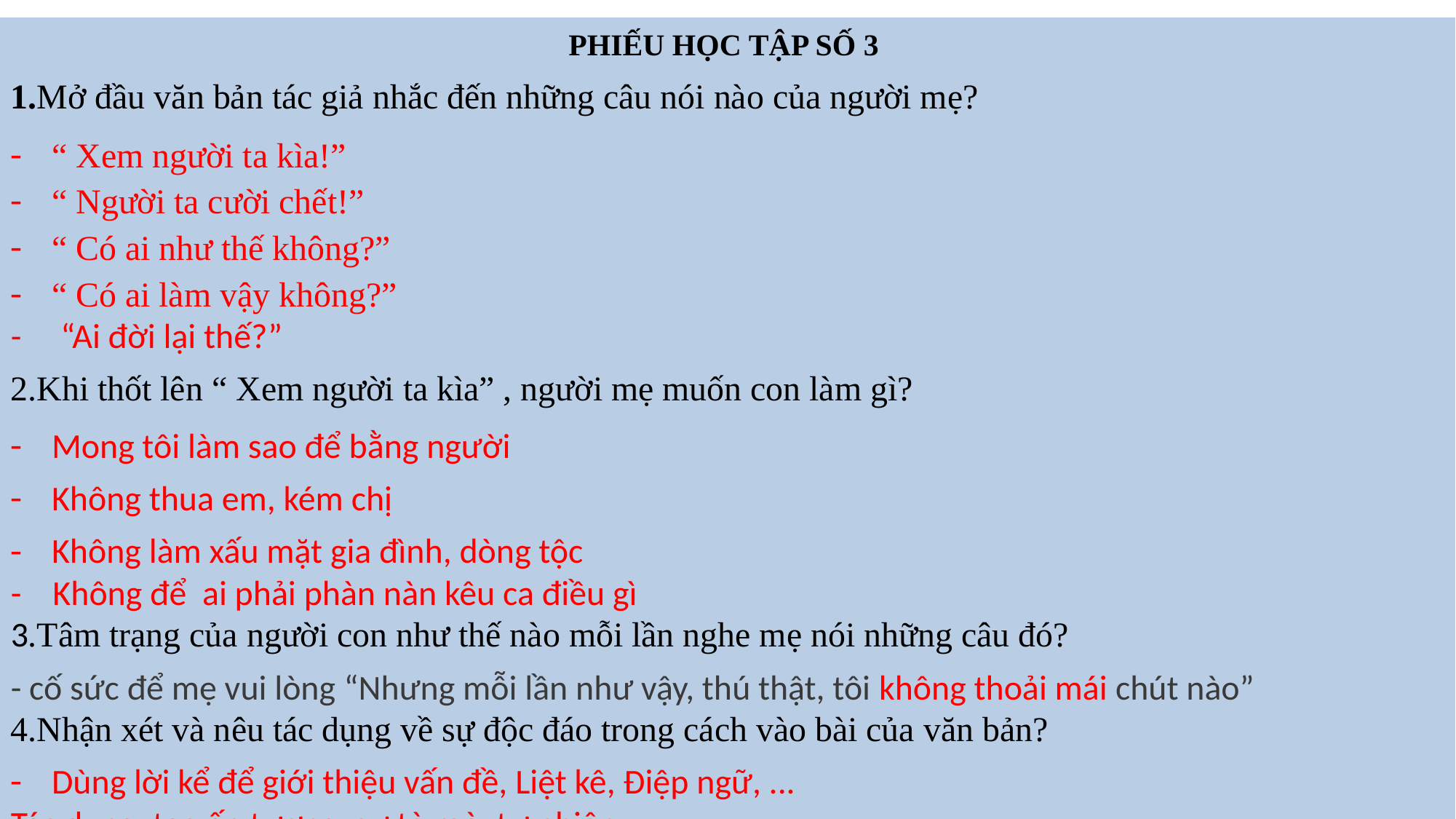

PHIẾU HỌC TẬP SỐ 3
1.Mở đầu văn bản tác giả nhắc đến những câu nói nào của người mẹ?
“ Xem người ta kìa!”
“ Người ta cười chết!”
“ Có ai như thế không?”
“ Có ai làm vậy không?”
-     “Ai đời lại thế?”
2.Khi thốt lên “ Xem người ta kìa” , người mẹ muốn con làm gì?
Mong tôi làm sao để bằng người
Không thua em, kém chị
Không làm xấu mặt gia đình, dòng tộc
-    Không để  ai phải phàn nàn kêu ca điều gì
3.Tâm trạng của người con như thế nào mỗi lần nghe mẹ nói những câu đó?
- cố sức để mẹ vui lòng “Nhưng mỗi lần như vậy, thú thật, tôi không thoải mái chút nào”
4.Nhận xét và nêu tác dụng về sự độc đáo trong cách vào bài của văn bản?
Dùng lời kể để giới thiệu vấn đề, Liệt kê, Điệp ngữ, ...
Tác dụng: tạo ấn tượng, sự tò mò, tự nhiên....